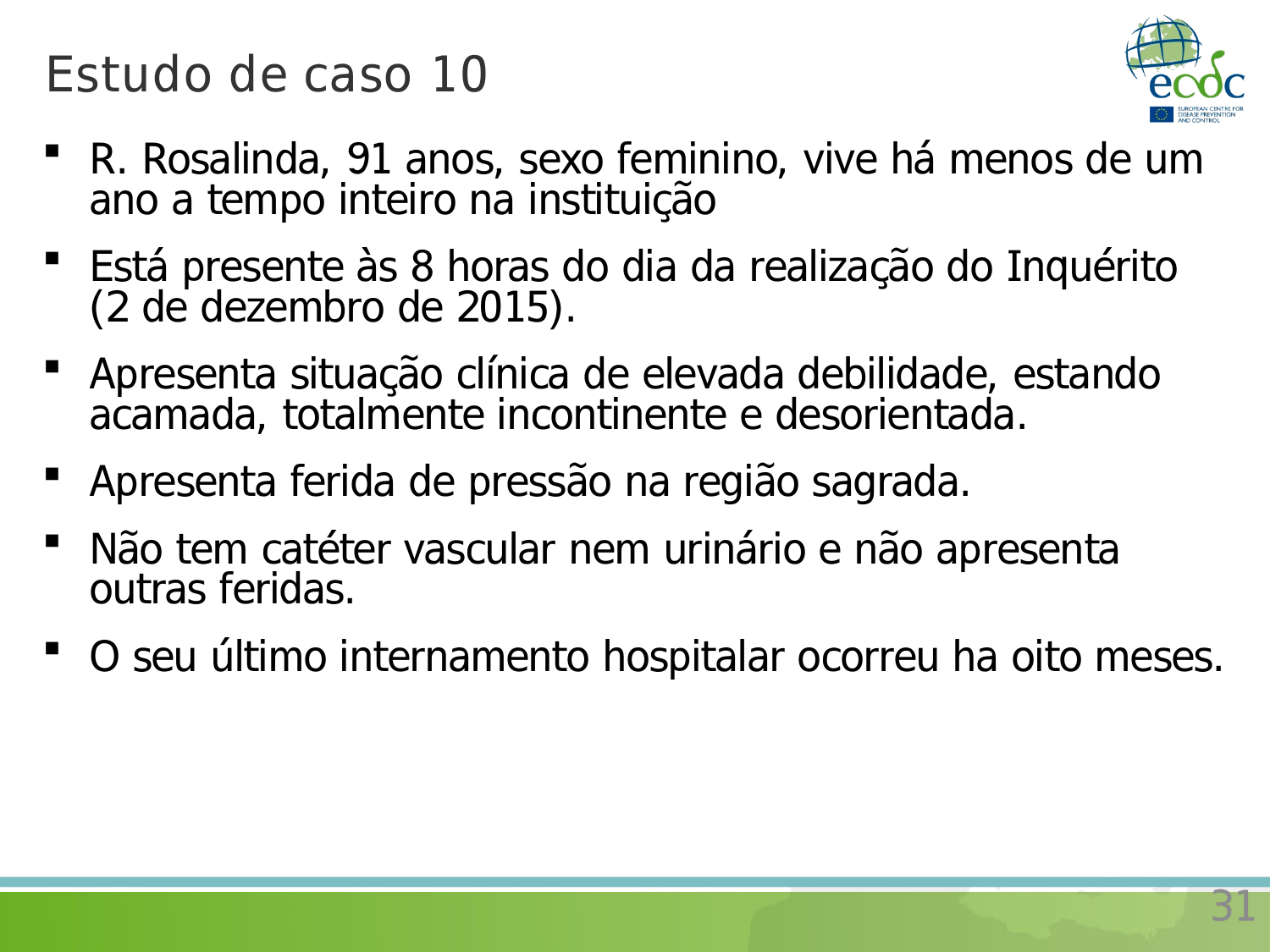

# Estudo de caso 10
R. Rosalinda, 91 anos, sexo feminino, vive há menos de um ano a tempo inteiro na instituição
Está presente às 8 horas do dia da realização do Inquérito (2 de dezembro de 2015).
Apresenta situação clínica de elevada debilidade, estando acamada, totalmente incontinente e desorientada.
Apresenta ferida de pressão na região sagrada.
Não tem catéter vascular nem urinário e não apresenta outras feridas.
O seu último internamento hospitalar ocorreu ha oito meses.

31